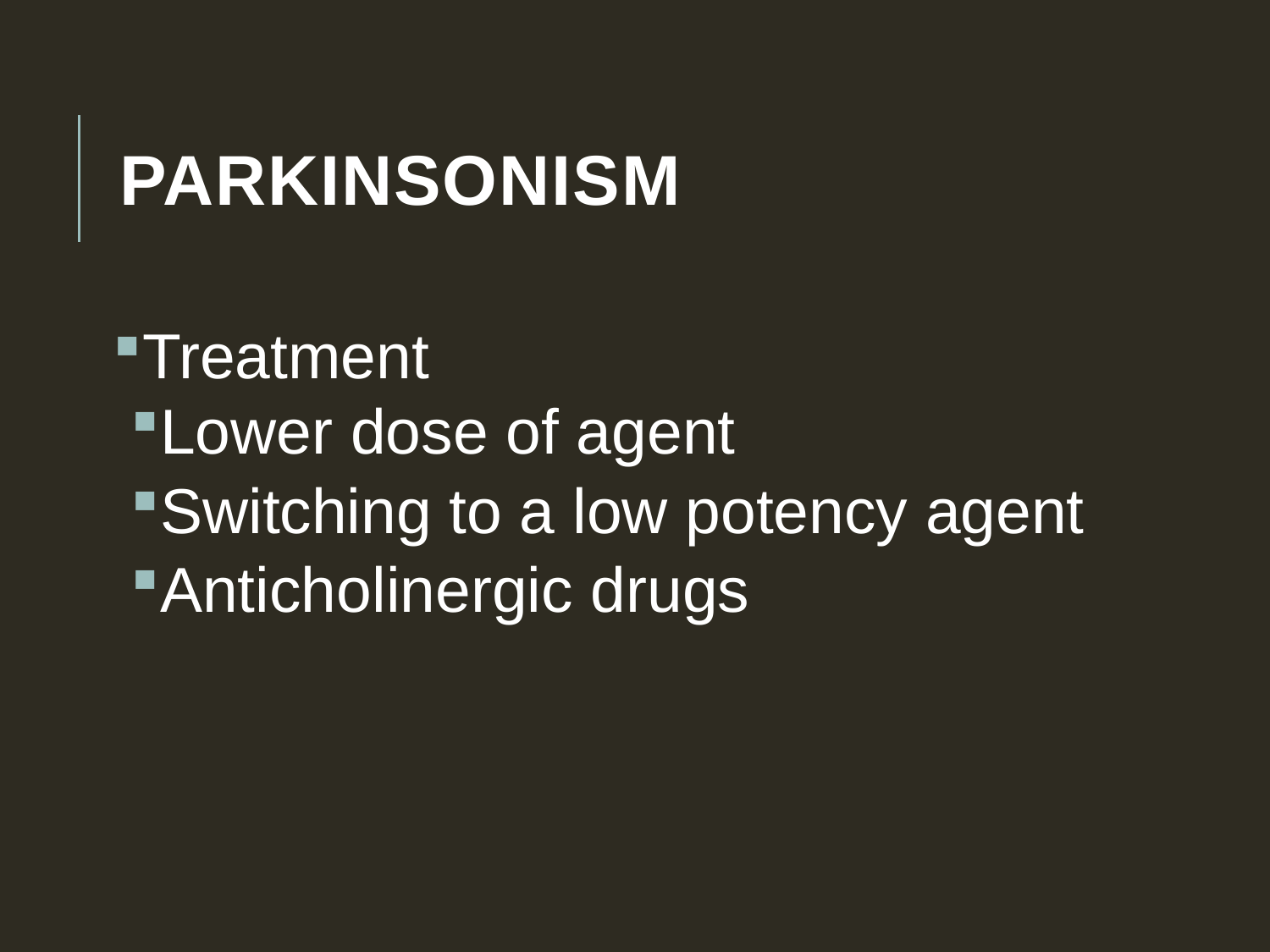

# Parkinsonism
Treatment
Lower dose of agent
Switching to a low potency agent
Anticholinergic drugs